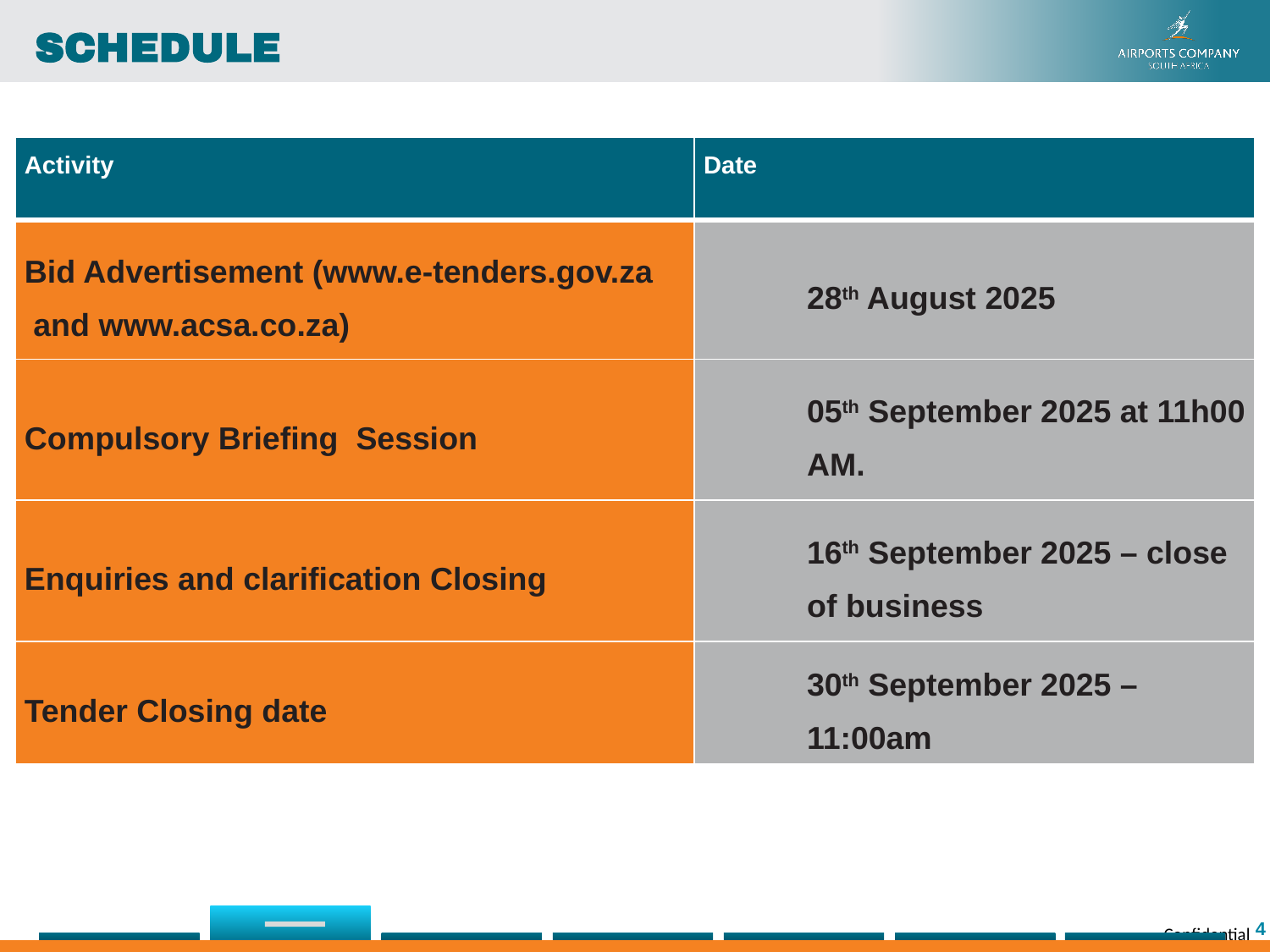

schedule
| Activity | Date |
| --- | --- |
| Bid Advertisement (www.e-tenders.gov.za and www.acsa.co.za) | 28th August 2025 |
| Compulsory Briefing  Session | 05th September 2025 at 11h00 AM. |
| Enquiries and clarification Closing | 16th September 2025 – close of business |
| Tender Closing date | 30th September 2025 – 11:00am |
4